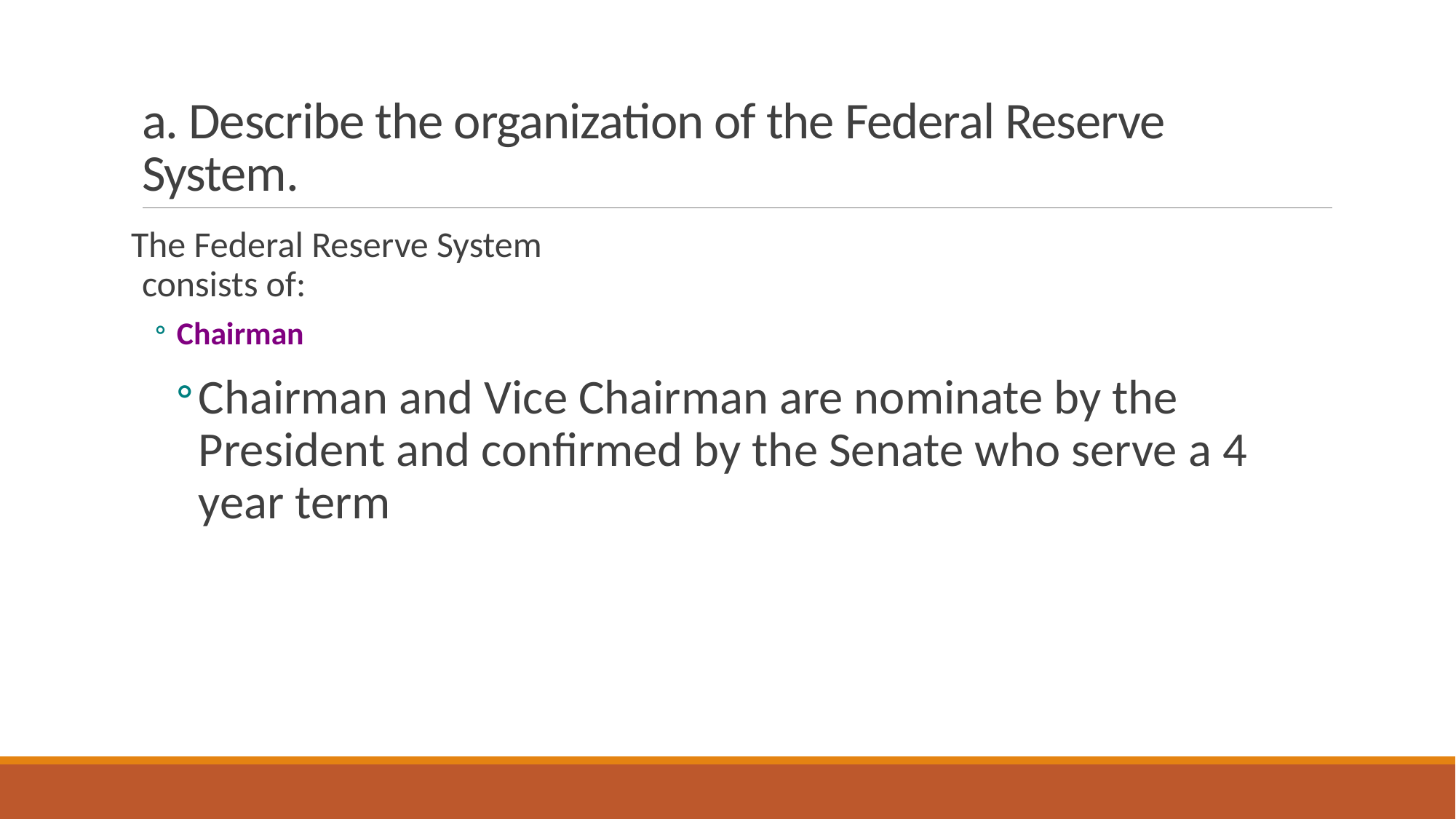

# a. Describe the organization of the Federal Reserve System.
The Federal Reserve System
consists of:
Chairman
Chairman and Vice Chairman are nominate by the President and confirmed by the Senate who serve a 4 year term